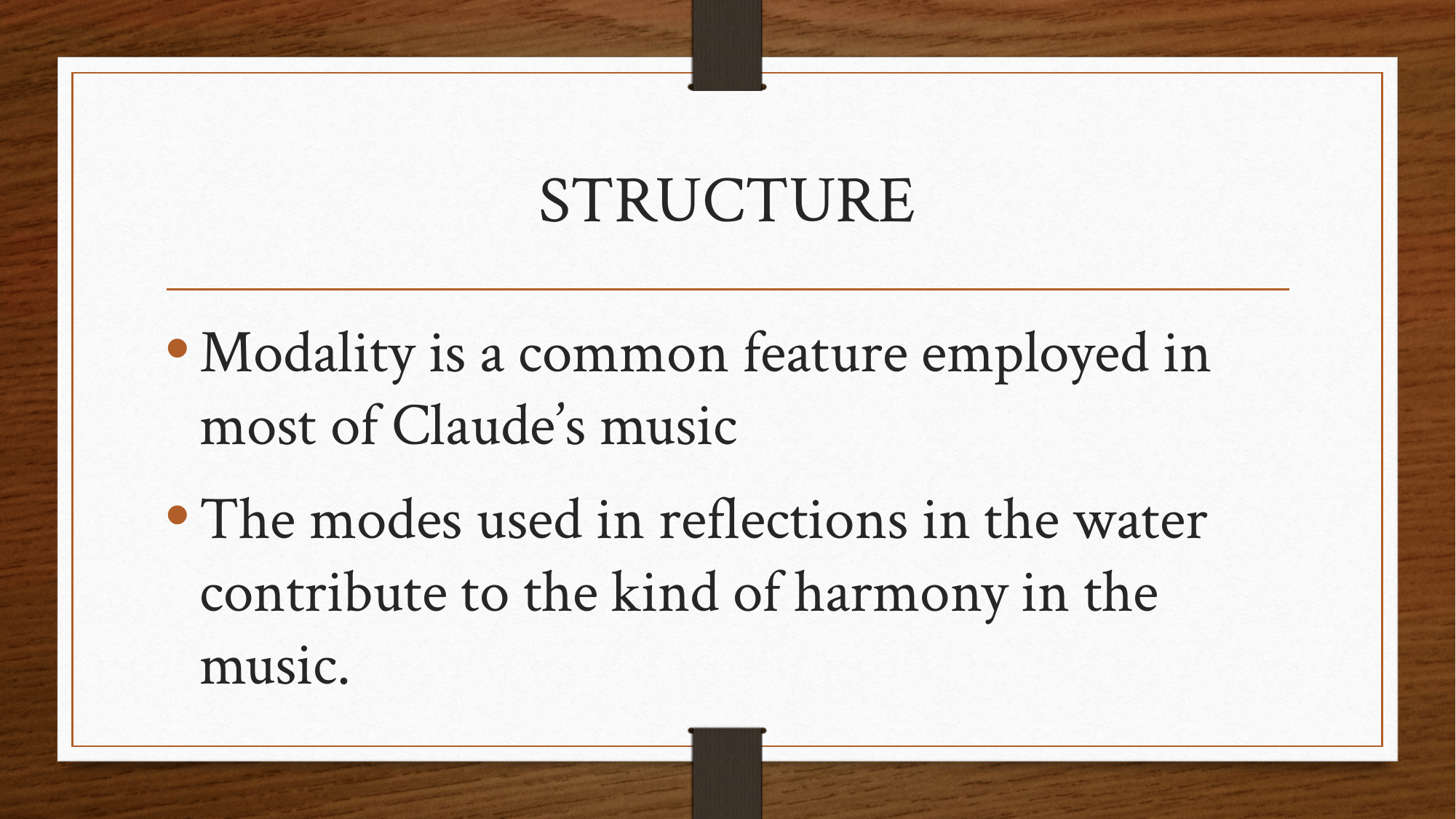

# STRUCTURE
Modality is a common feature employed in most of Claude’s music
The modes used in reflections in the water  contribute to the kind of harmony in the music.